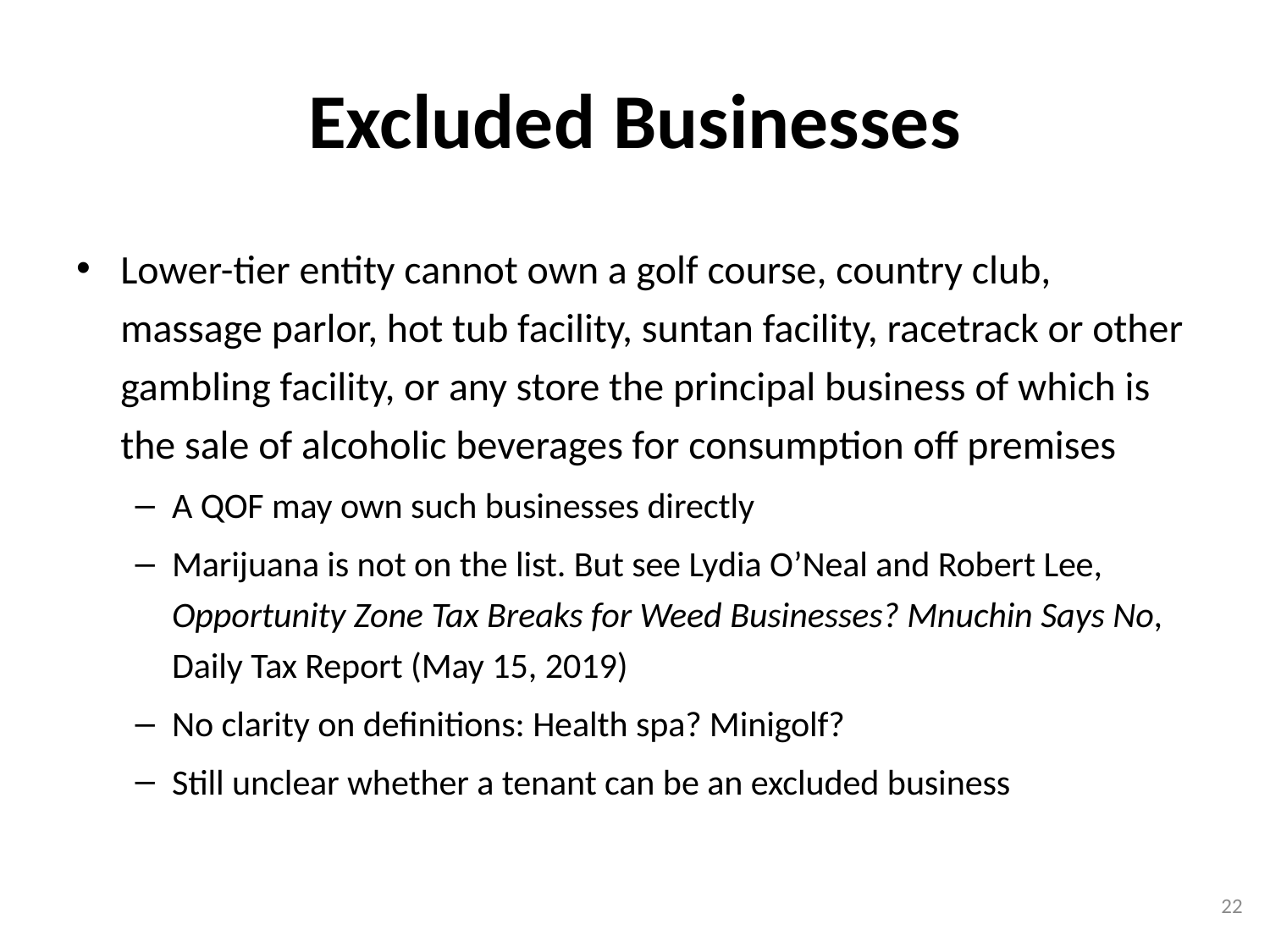

# Excluded Businesses
Lower-tier entity cannot own a golf course, country club, massage parlor, hot tub facility, suntan facility, racetrack or other gambling facility, or any store the principal business of which is the sale of alcoholic beverages for consumption off premises
A QOF may own such businesses directly
Marijuana is not on the list. But see Lydia O’Neal and Robert Lee, Opportunity Zone Tax Breaks for Weed Businesses? Mnuchin Says No, Daily Tax Report (May 15, 2019)
No clarity on definitions: Health spa? Minigolf?
Still unclear whether a tenant can be an excluded business

22